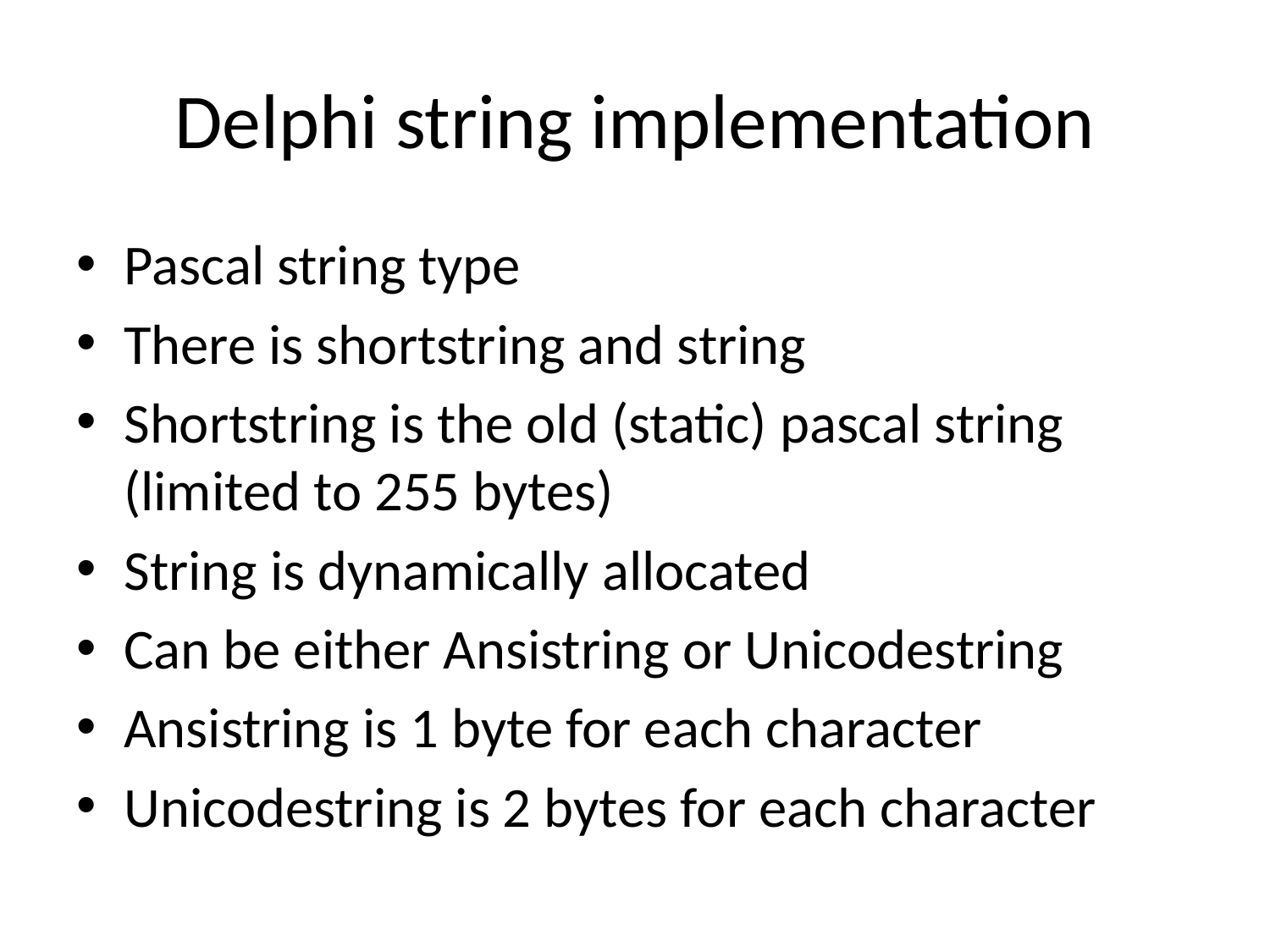

# Delphi string implementation
Pascal string type
There is shortstring and string
Shortstring is the old (static) pascal string (limited to 255 bytes)
String is dynamically allocated
Can be either Ansistring or Unicodestring
Ansistring is 1 byte for each character
Unicodestring is 2 bytes for each character